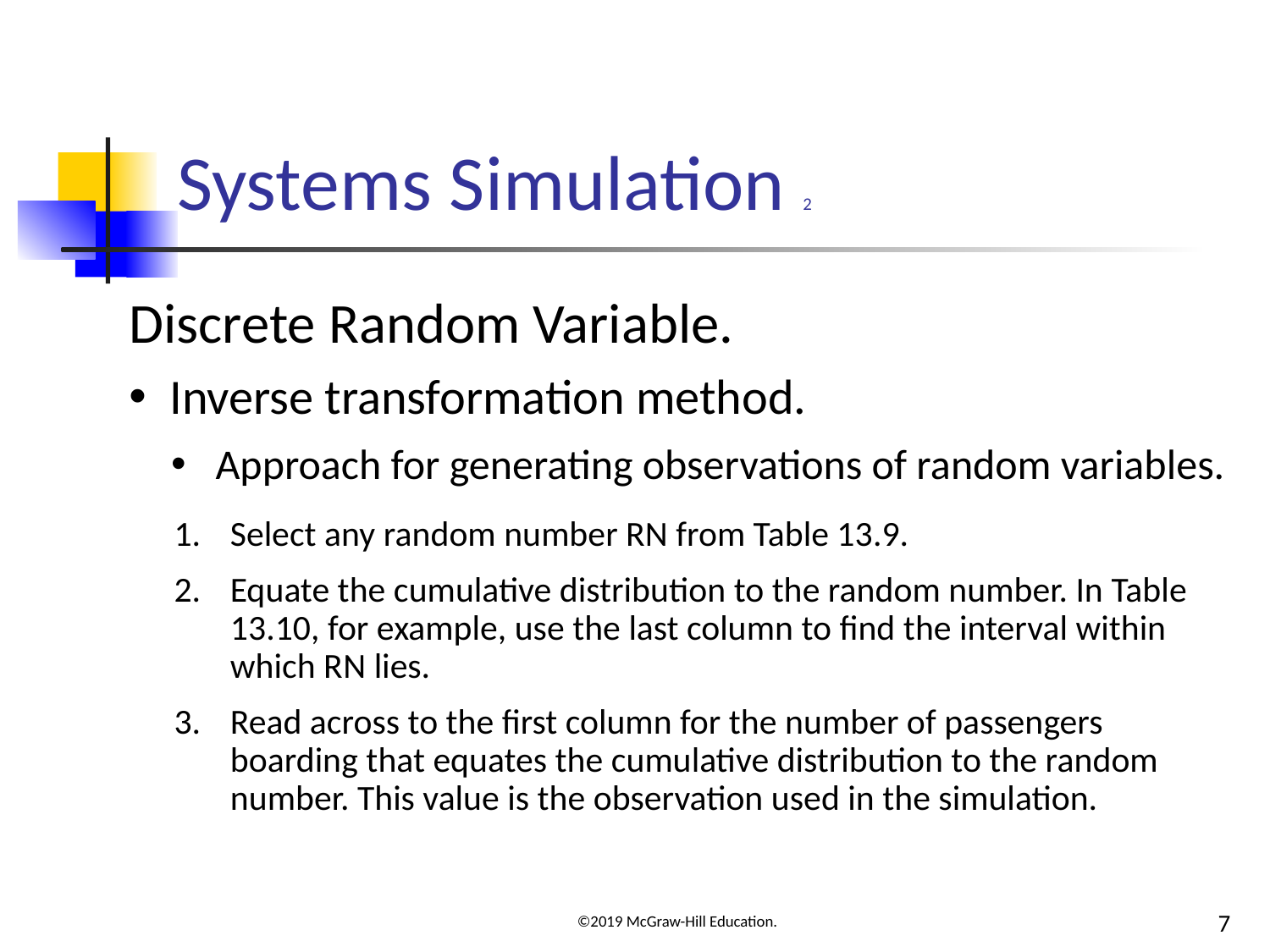

# Systems Simulation 2
Discrete Random Variable.
Inverse transformation method.
Approach for generating observations of random variables.
Select any random number RN from Table 13.9.
Equate the cumulative distribution to the random number. In Table 13.10, for example, use the last column to find the interval within which R N lies.
Read across to the first column for the number of passengers boarding that equates the cumulative distribution to the random number. This value is the observation used in the simulation.